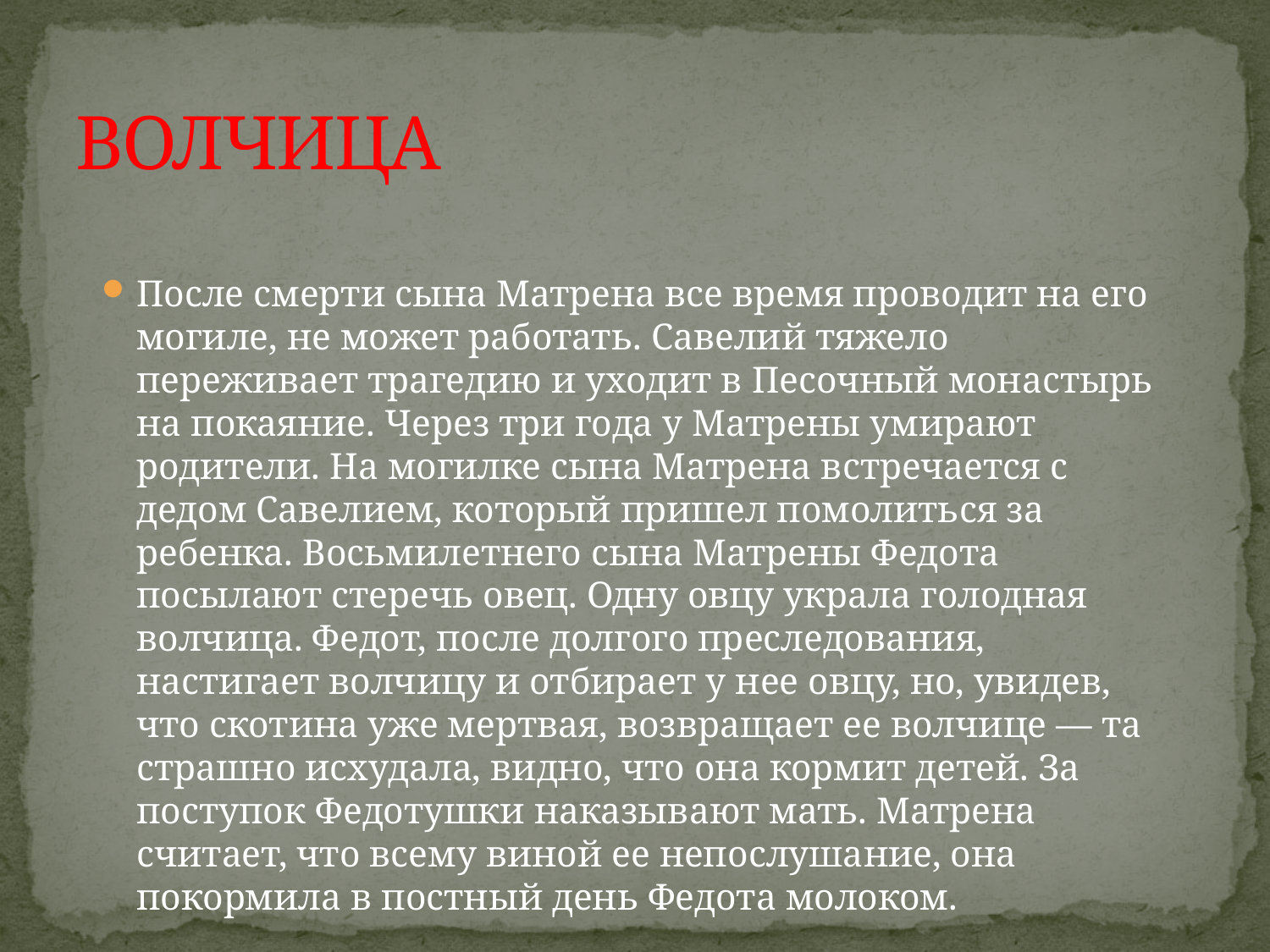

# ВОЛЧИЦА
После смерти сына Матрена все время проводит на его могиле, не может работать. Савелий тяжело переживает трагедию и уходит в Песочный монастырь на покаяние. Через три года у Матрены умирают родители. На могилке сына Матрена встречается с дедом Савелием, который пришел помолиться за ребенка. Восьмилетнего сына Матрены Федота посылают стеречь овец. Одну овцу украла голодная волчица. Федот, после долгого преследования, настигает волчицу и отбирает у нее овцу, но, увидев, что скотина уже мертвая, возвращает ее волчице — та страшно исхудала, видно, что она кормит детей. За поступок Федотушки наказывают мать. Матрена считает, что всему виной ее непослушание, она покормила в постный день Федота молоком.